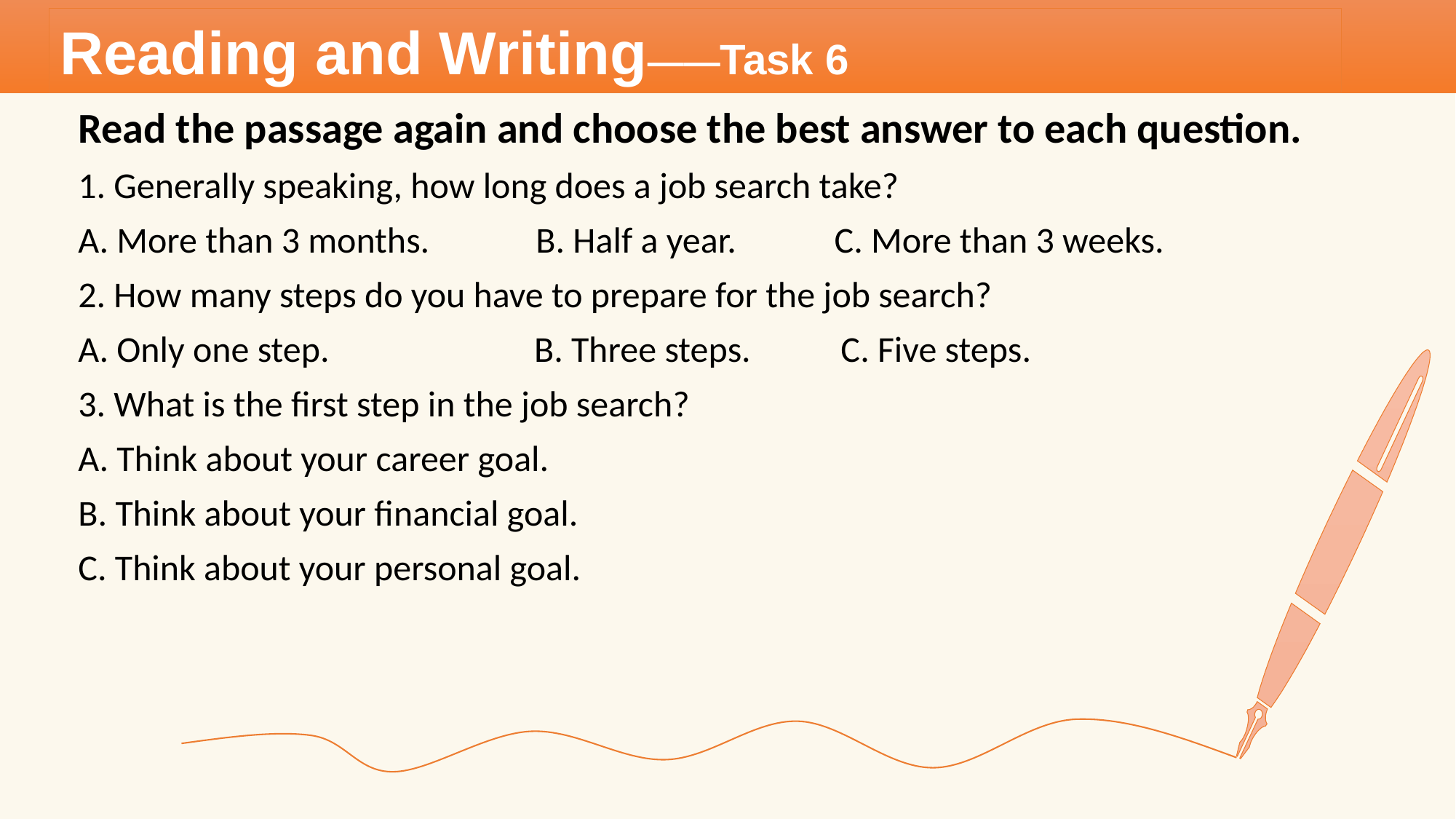

Reading and Writing——Task 6
Read the passage again and choose the best answer to each question.
1. Generally speaking, how long does a job search take?
A. More than 3 months.             B. Half a year.            C. More than 3 weeks.
2. How many steps do you have to prepare for the job search?
A. Only one step.                         B. Three steps.           C. Five steps.
3. What is the first step in the job search?
A. Think about your career goal.
B. Think about your financial goal.
C. Think about your personal goal.